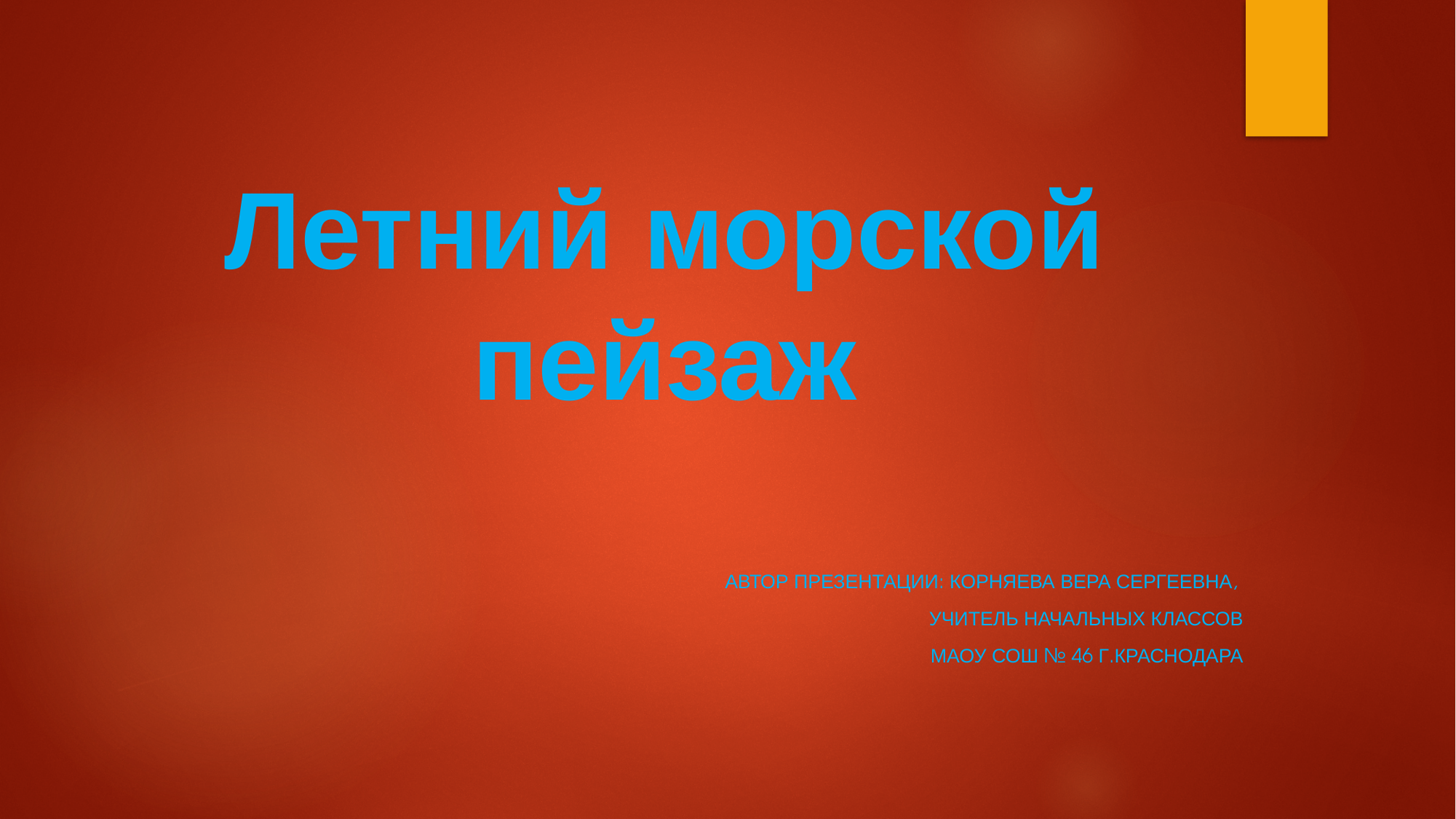

# Летний морской пейзаж
Автор презентации: Корняева Вера Сергеевна,
Учитель начальных классов
МАОУ СОШ № 46 г.Краснодара